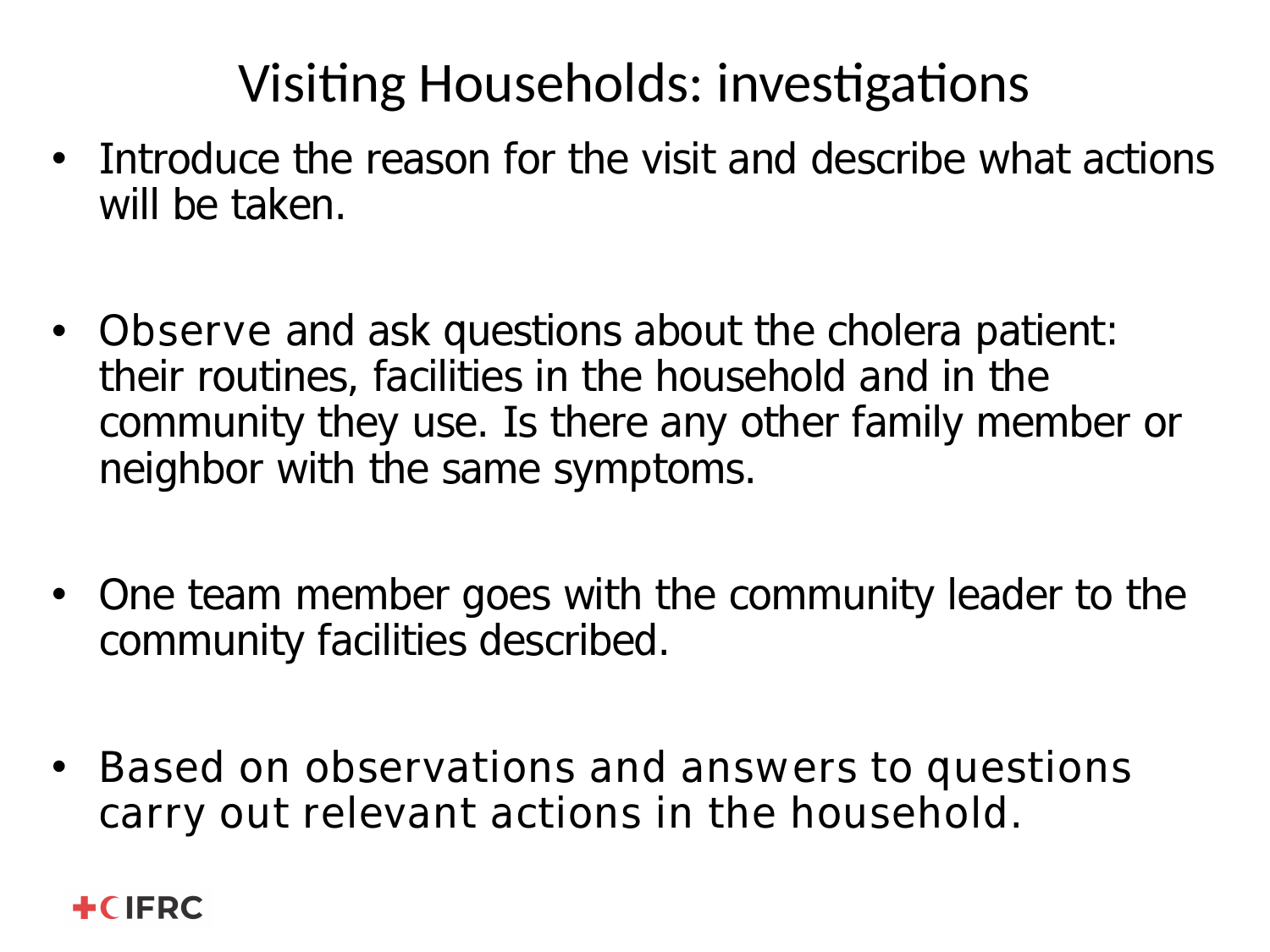

# Visiting Households: investigations
Introduce the reason for the visit and describe what actions will be taken.

Observe and ask questions about the cholera patient: their routines, facilities in the household and in the community they use. Is there any other family member or neighbor with the same symptoms.

One team member goes with the community leader to the community facilities described.

Based on observations and answers to questions carry out relevant actions in the household.